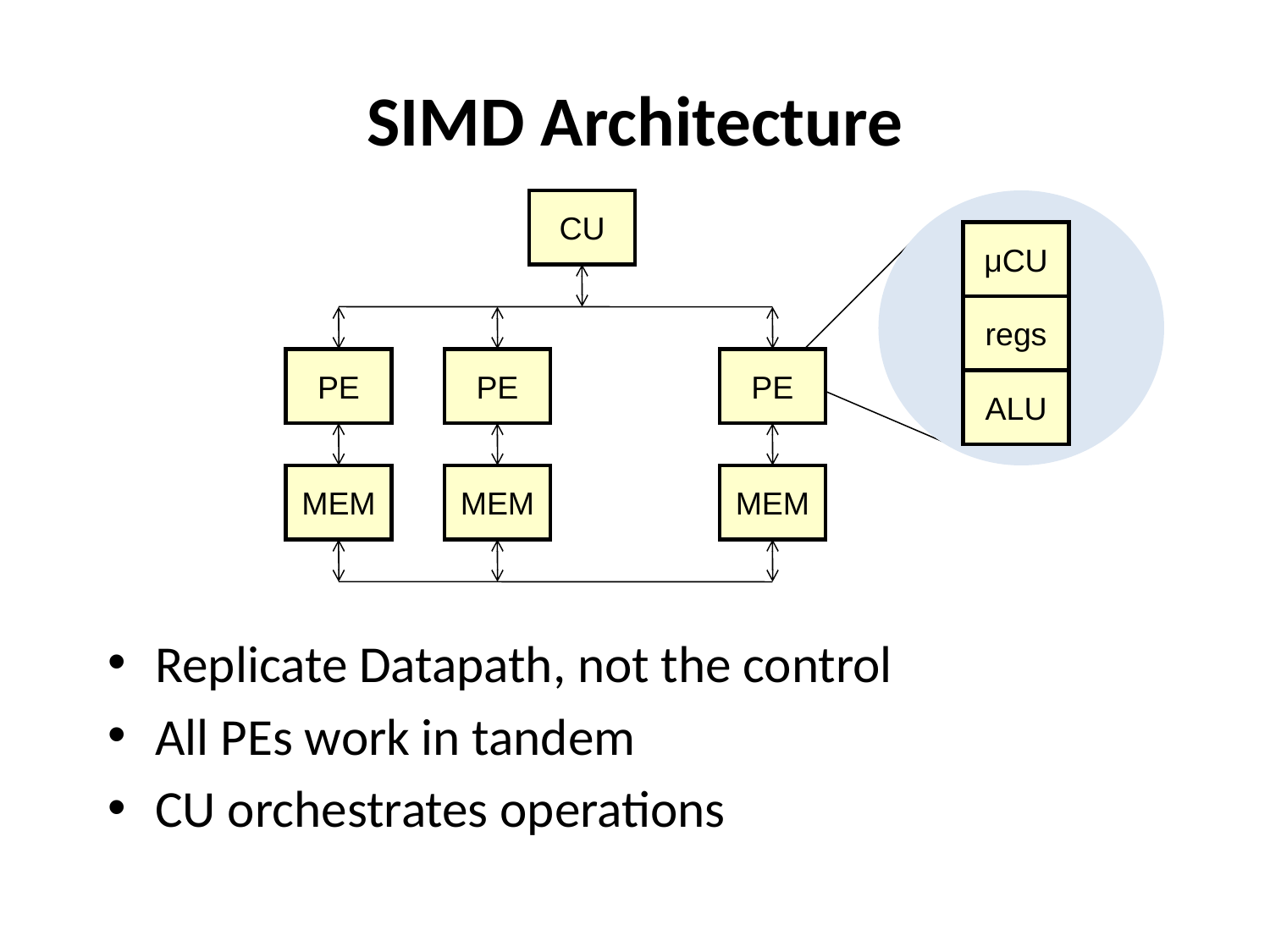

# SIMD Architecture
CU

μCU

regs

PE
PE
PE
ALU

MEM
MEM
MEM

Replicate Datapath, not the control
All PEs work in tandem
CU orchestrates operations